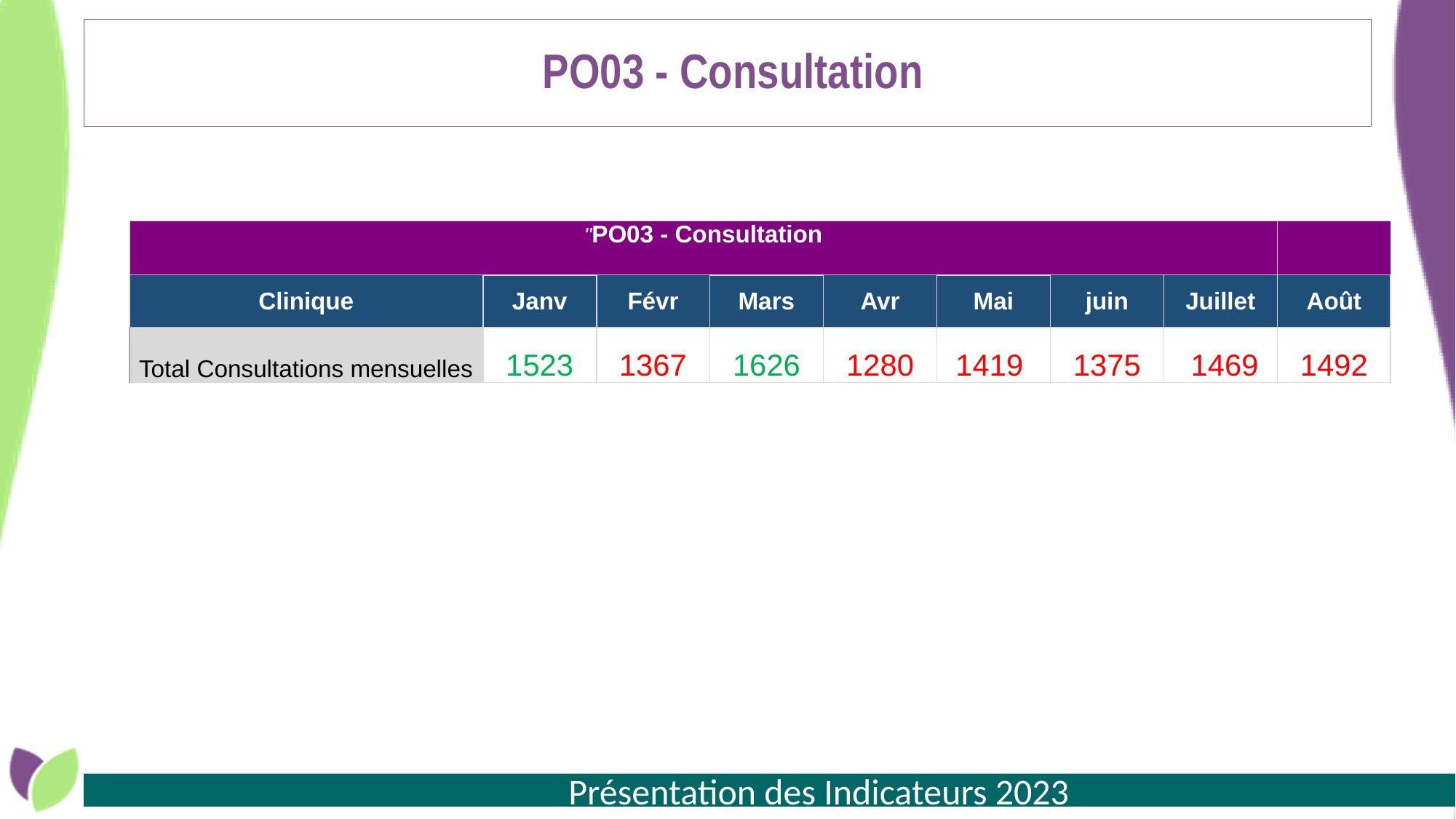

# PO03 - Consultation
| "PO03 - Consultation |  |  |  |  |  |  |  |  |
| --- | --- | --- | --- | --- | --- | --- | --- | --- |
| Clinique | Janv | Févr | Mars | Avr | Mai | juin | Juillet | Août |
| Total Consultations mensuelles | 1523 | 1367 | 1626 | 1280 | 1419 | 1375 | 1469 | 1492 |
Présentation des Indicateurs 2023